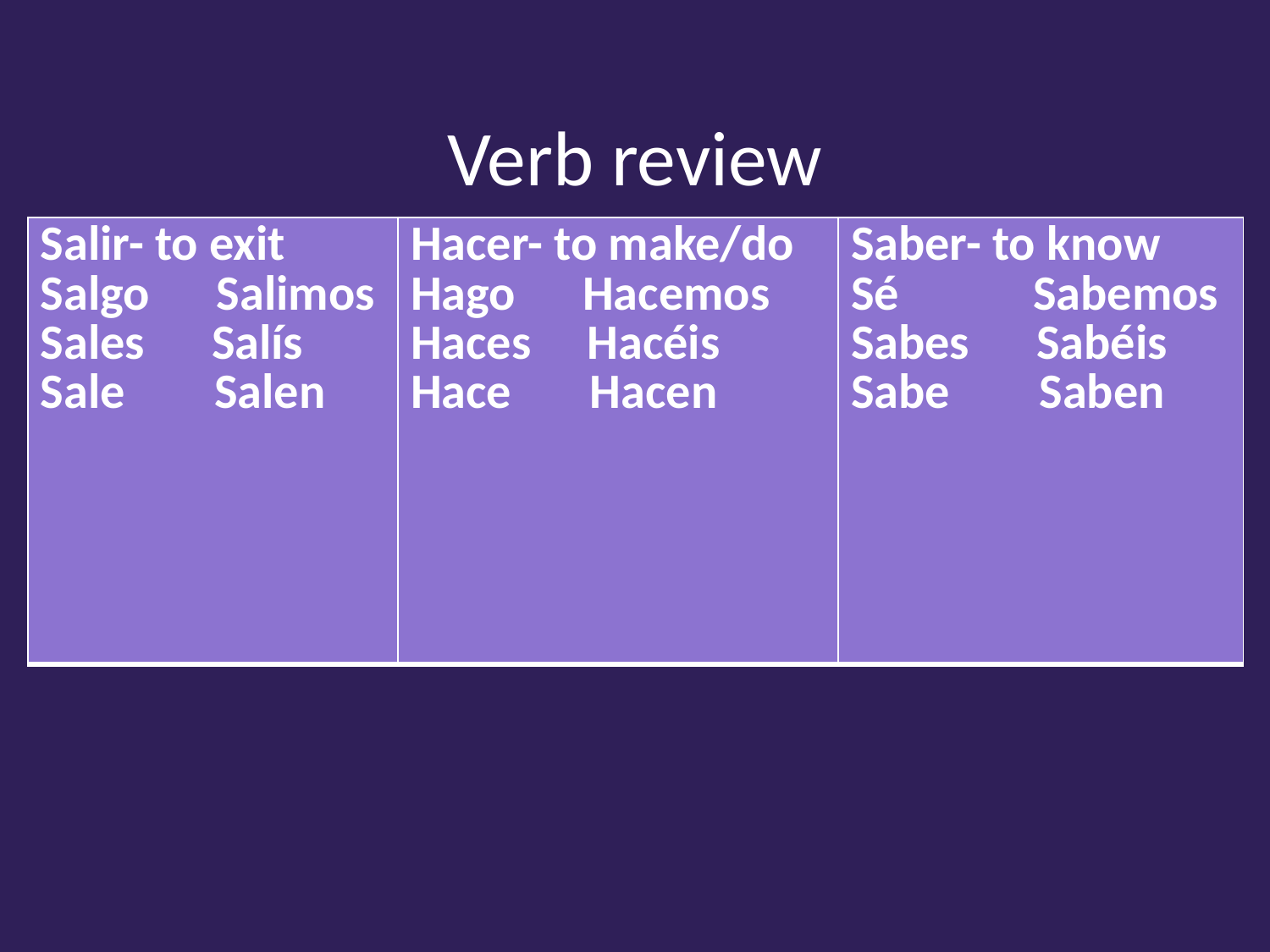

# Verb review
| Salir- to exit Salgo Salimos Sales Salís Sale Salen | Hacer- to make/do Hago Hacemos Haces Hacéis Hace Hacen | Saber- to know Sé Sabemos Sabes Sabéis Sabe Saben |
| --- | --- | --- |